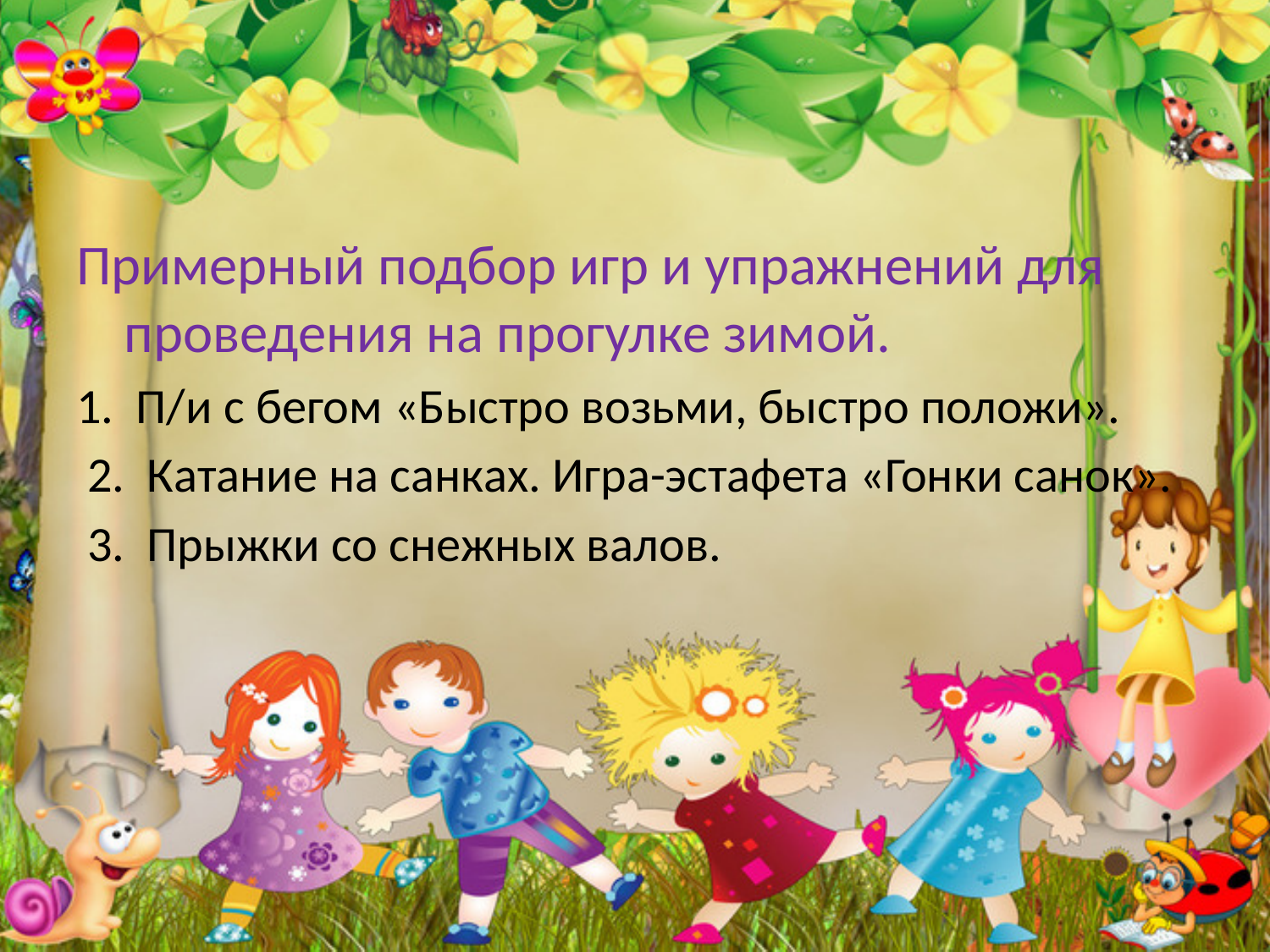

#
Примерный подбор игр и упражнений для проведения на прогулке зимой.
1.  П/и с бегом «Быстро возьми, быстро положи».
 2.  Катание на санках. Игра-эстафета «Гонки санок».
 3.  Прыжки со снежных валов.